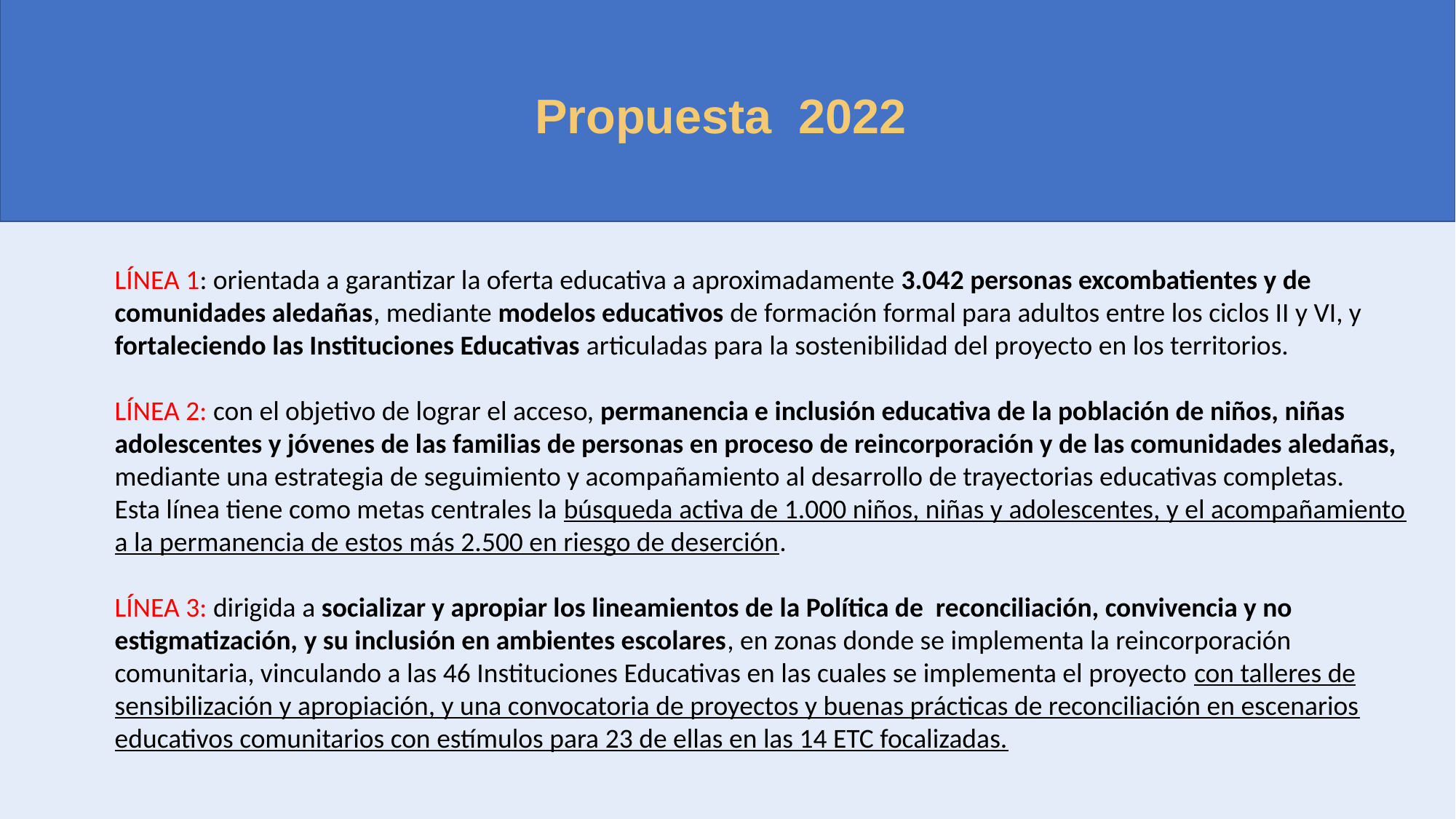

Propuesta  2022
LÍNEA 1: orientada a garantizar la oferta educativa a aproximadamente 3.042 personas excombatientes y de comunidades aledañas, mediante modelos educativos de formación formal para adultos entre los ciclos II y VI, y fortaleciendo las Instituciones Educativas articuladas para la sostenibilidad del proyecto en los territorios.

LÍNEA 2: con el objetivo de lograr el acceso, permanencia e inclusión educativa de la población de niños, niñas adolescentes y jóvenes de las familias de personas en proceso de reincorporación y de las comunidades aledañas, mediante una estrategia de seguimiento y acompañamiento al desarrollo de trayectorias educativas completas.
Esta línea tiene como metas centrales la búsqueda activa de 1.000 niños, niñas y adolescentes, y el acompañamiento a la permanencia de estos más 2.500 en riesgo de deserción.

LÍNEA 3: dirigida a socializar y apropiar los lineamientos de la Política de  reconciliación, convivencia y no estigmatización, y su inclusión en ambientes escolares, en zonas donde se implementa la reincorporación comunitaria, vinculando a las 46 Instituciones Educativas en las cuales se implementa el proyecto con talleres de sensibilización y apropiación, y una convocatoria de proyectos y buenas prácticas de reconciliación en escenarios educativos comunitarios con estímulos para 23 de ellas en las 14 ETC focalizadas.